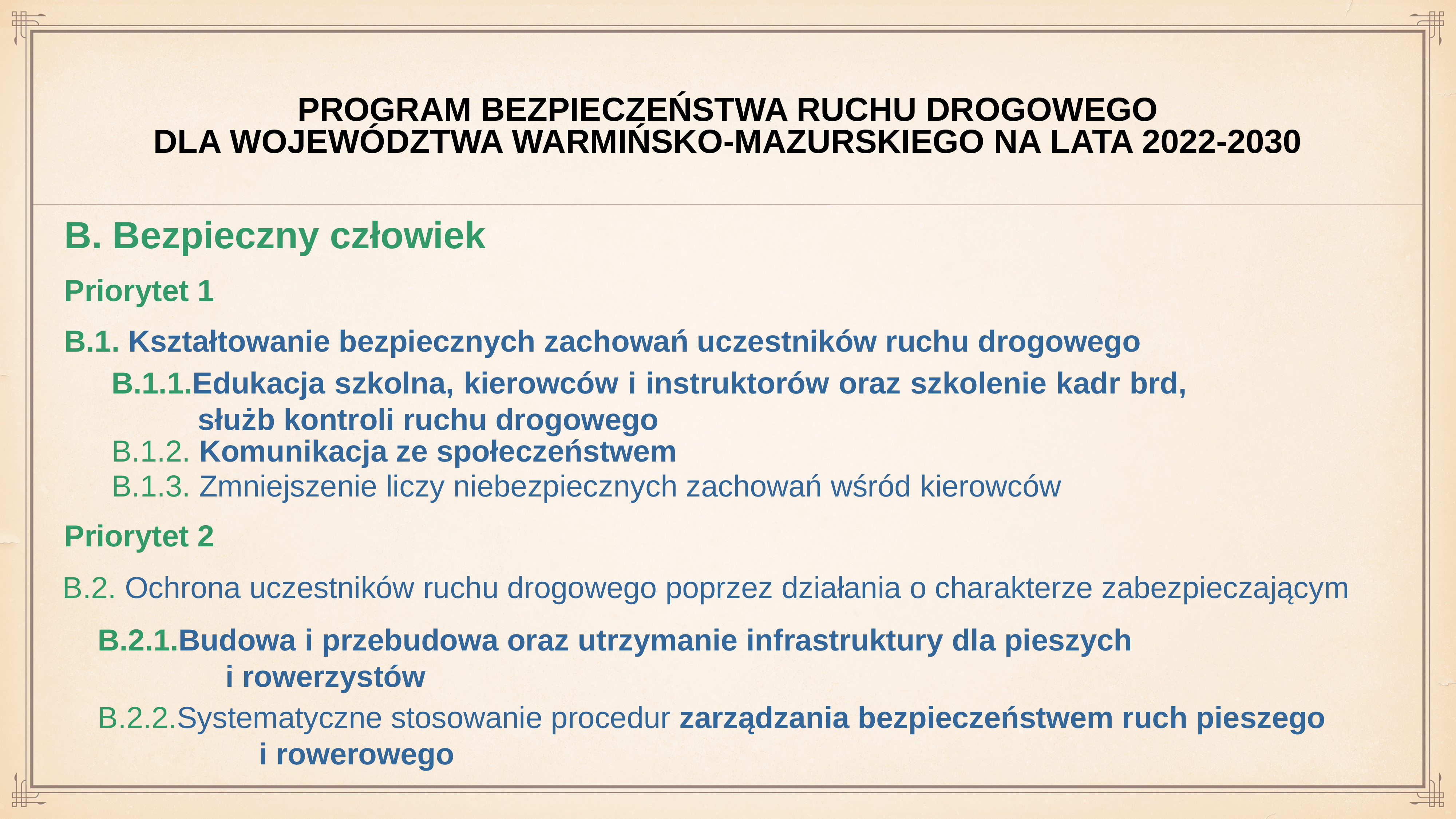

# Program bezpieczeństwa ruchu drogowego dla województwa warmińsko-mazurskiego na lata 2022-2030
B. Bezpieczny człowiek
Priorytet 1
B.1. Kształtowanie bezpiecznych zachowań uczestników ruchu drogowego
B.1.1.Edukacja szkolna, kierowców i instruktorów oraz szkolenie kadr brd,                   służb kontroli ruchu drogowego
B.1.2. Komunikacja ze społeczeństwem
B.1.3. Zmniejszenie liczy niebezpiecznych zachowań wśród kierowców
Priorytet 2
B.2. Ochrona uczestników ruchu drogowego poprzez działania o charakterze zabezpieczającym
B.2.1.Budowa i przebudowa oraz utrzymanie infrastruktury dla pieszych                                i rowerzystów
B.2.2.Systematyczne stosowanie procedur zarządzania bezpieczeństwem ruch pieszego                  i rowerowego